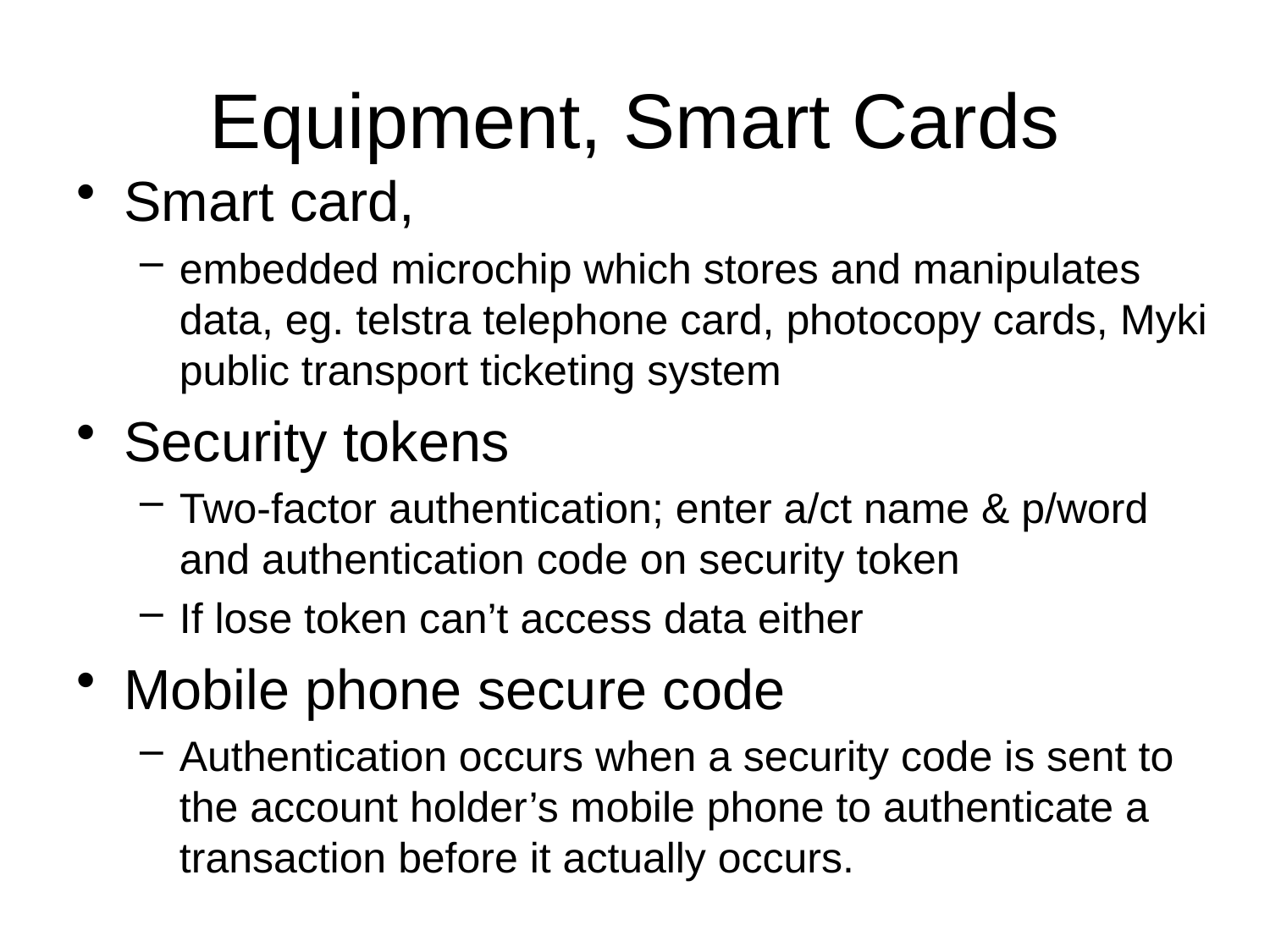

# Equipment, Smart Cards
Smart card,
embedded microchip which stores and manipulates data, eg. telstra telephone card, photocopy cards, Myki public transport ticketing system
Security tokens
Two-factor authentication; enter a/ct name & p/word and authentication code on security token
If lose token can’t access data either
Mobile phone secure code
Authentication occurs when a security code is sent to the account holder’s mobile phone to authenticate a transaction before it actually occurs.